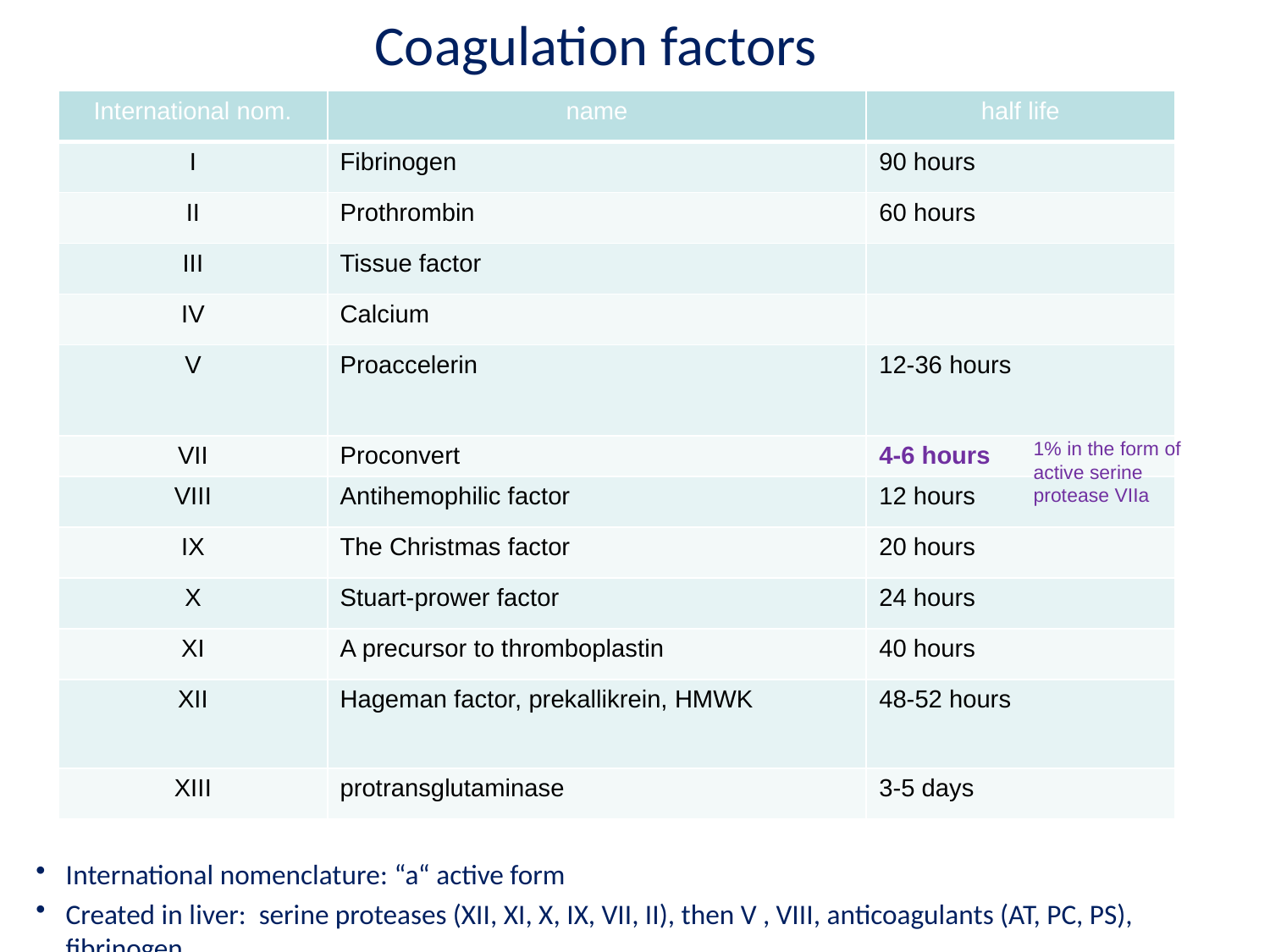

# Coagulation factors
| International nom. | name | half life |
| --- | --- | --- |
| I | Fibrinogen | 90 hours |
| II | Prothrombin | 60 hours |
| III | Tissue factor |  |
| IV | Calcium |  |
| V | Proaccelerin | 12-36 hours |
| VII | Proconvert | 4-6 hours |
| VIII | Antihemophilic factor | 12 hours |
| IX | The Christmas factor | 20 hours |
| X | Stuart-prower factor | 24 hours |
| XI | A precursor to thromboplastin | 40 hours |
| XII | Hageman factor, prekallikrein, HMWK | 48-52 hours |
| XIII | protransglutaminase | 3-5 days |
table
1% in the form of active serine protease VIIa

International nomenclature: “a“ active form
Created in liver:  serine proteases (XII, XI, X, IX, VII, II), then V , VIII, anticoagulants (AT, PC, PS), fibrinogen